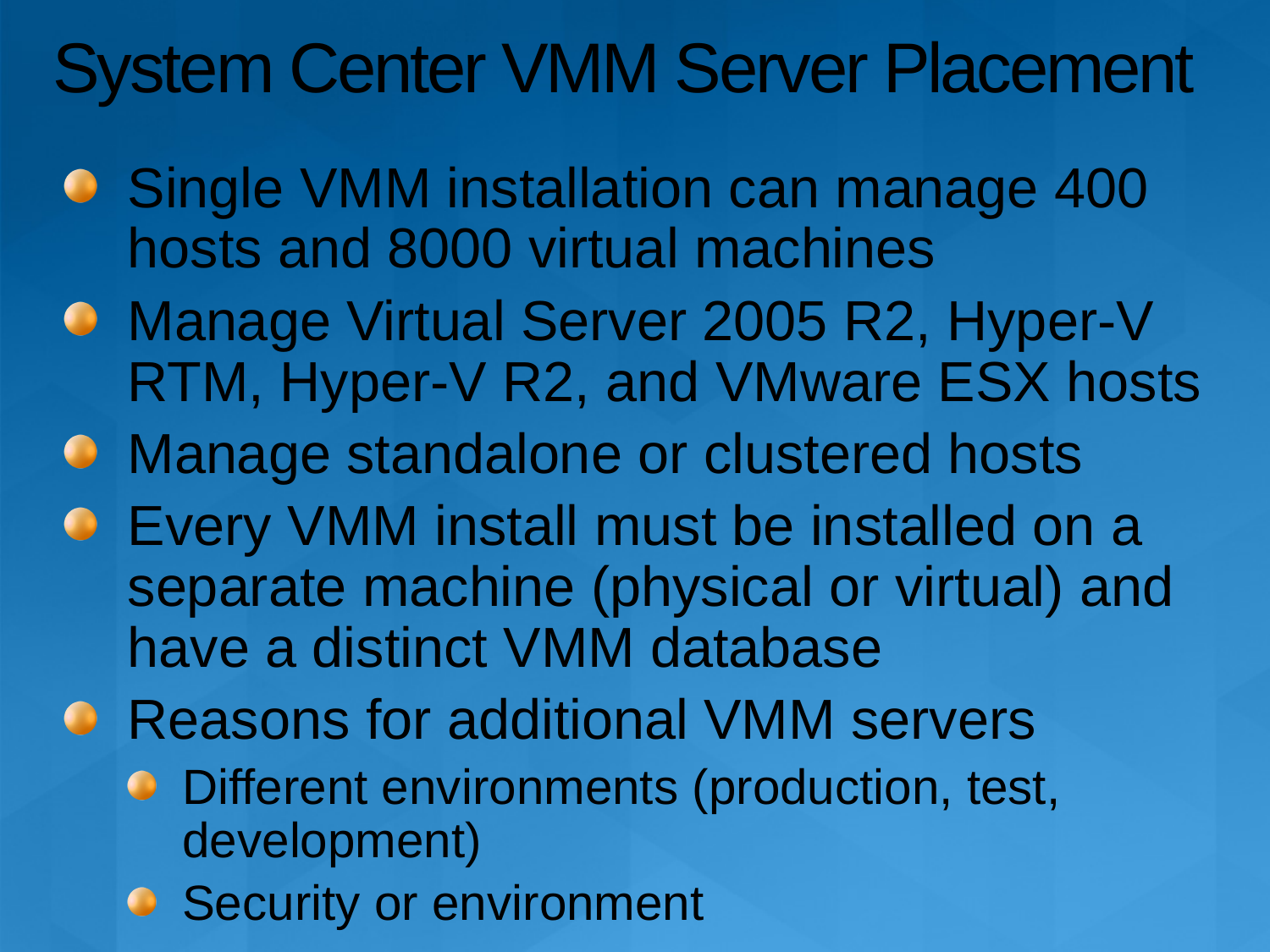

# System Center VMM Server Placement
Single VMM installation can manage 400 hosts and 8000 virtual machines
Manage Virtual Server 2005 R2, Hyper-V RTM, Hyper-V R2, and VMware ESX hosts
Manage standalone or clustered hosts
Every VMM install must be installed on a separate machine (physical or virtual) and have a distinct VMM database
Reasons for additional VMM servers
Different environments (production, test, development)
Security or environment